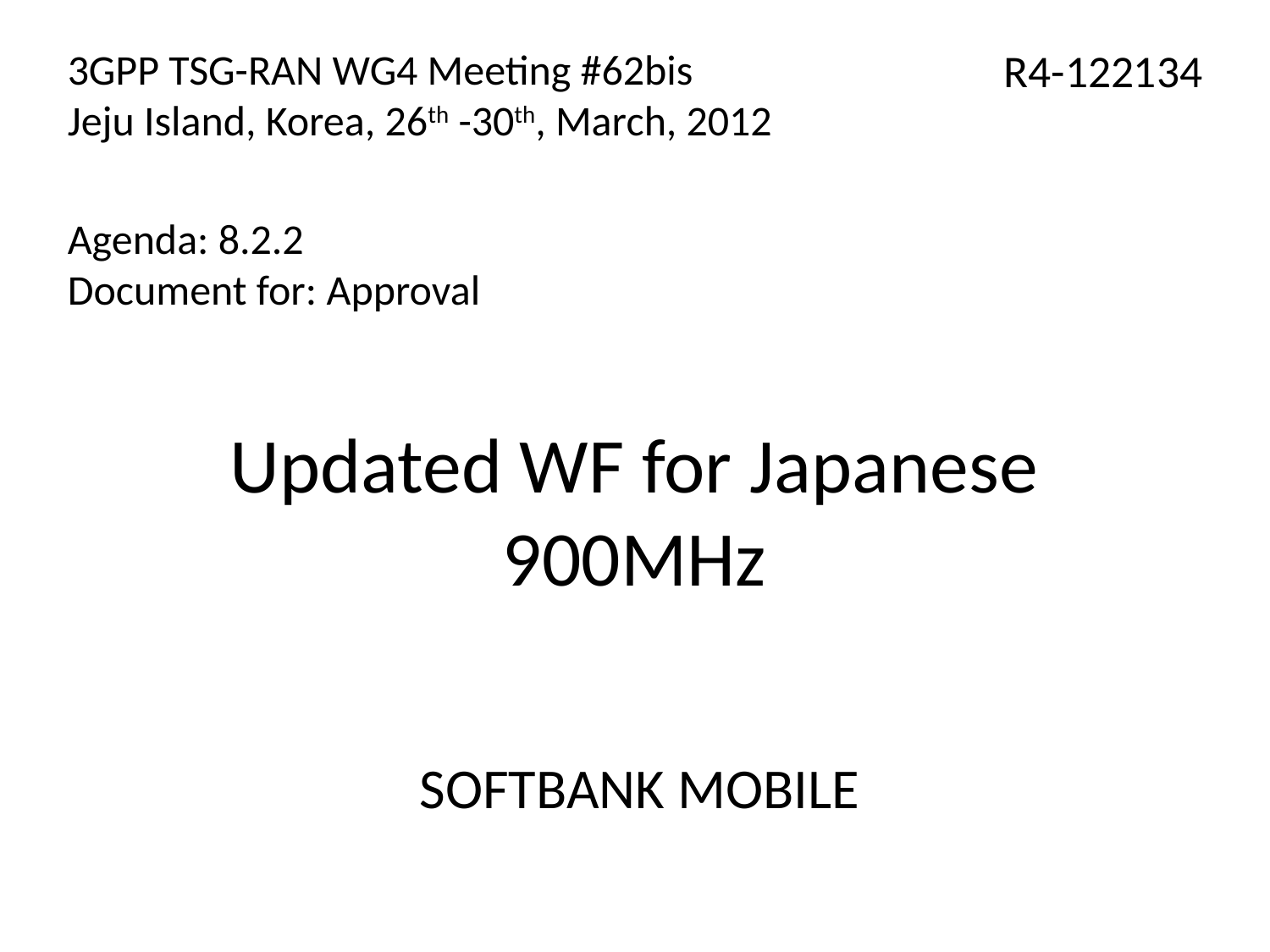

3GPP TSG-RAN WG4 Meeting #62bis
Jeju Island, Korea, 26th -30th, March, 2012

Agenda: 8.2.2
Document for: Approval
R4-122134

# Updated WF for Japanese 900MHz
SOFTBANK MOBILE